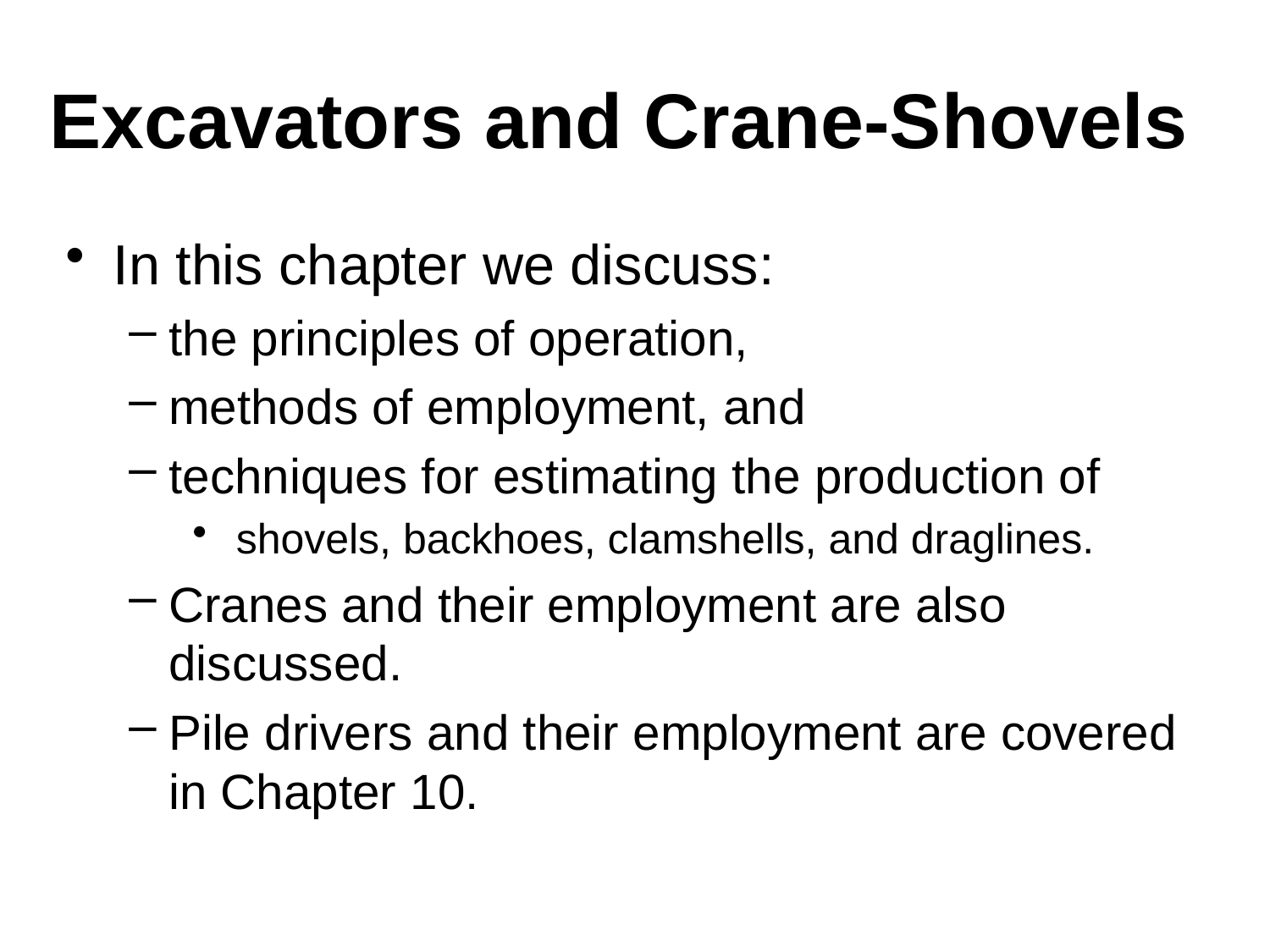

# Excavators and Crane-Shovels
In this chapter we discuss:
the principles of operation,
methods of employment, and
techniques for estimating the production of
 shovels, backhoes, clamshells, and draglines.
Cranes and their employment are also discussed.
Pile drivers and their employment are covered in Chapter 10.